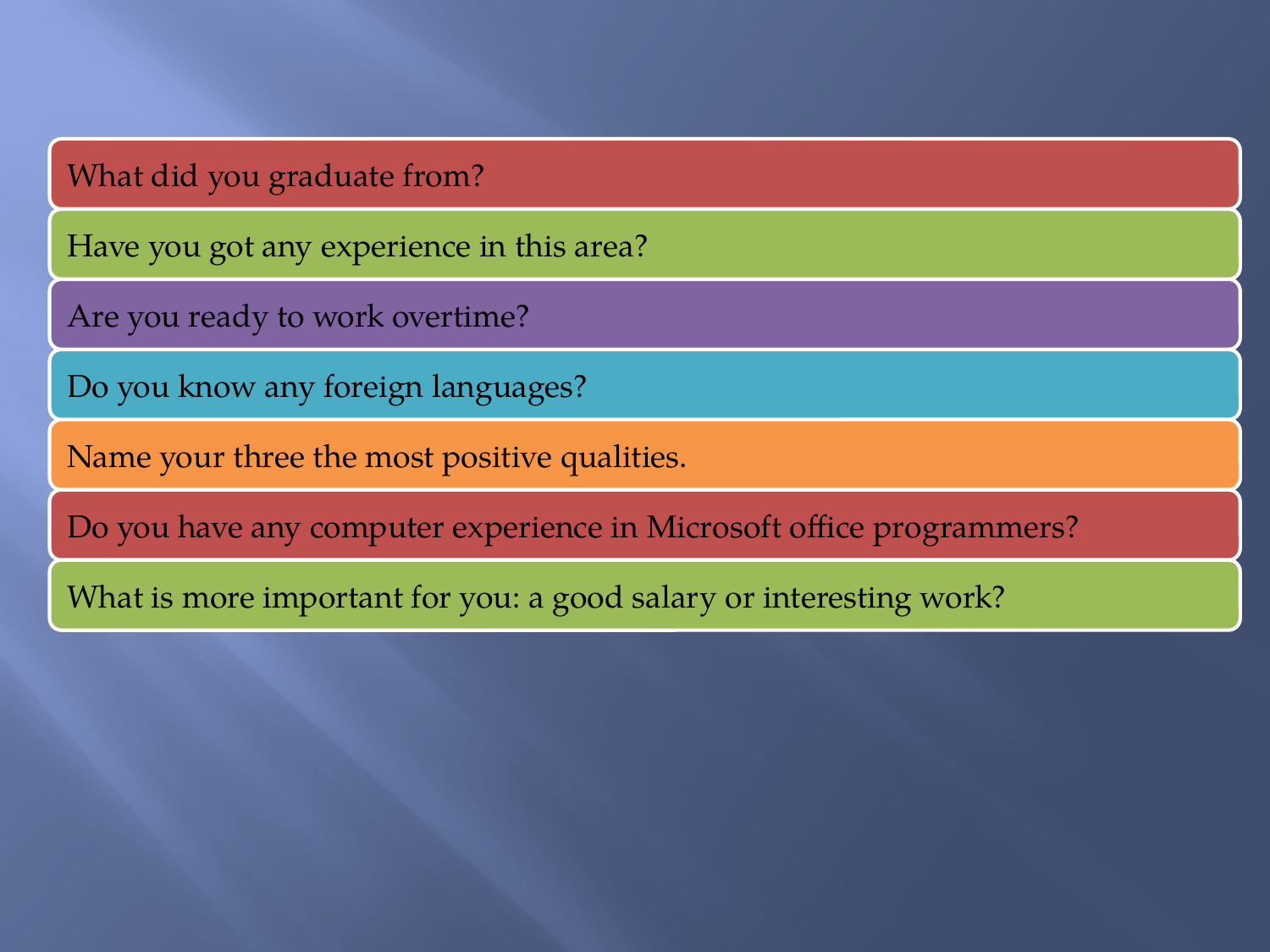

What did you graduate from?
Have you got any experience in this area?
Are you ready to work overtime?
Do you know any foreign languages?
Name your three the most positive qualities.
Do you have any computer experience in Microsoft office programmers?
What is more important for you: a good salary or interesting work?